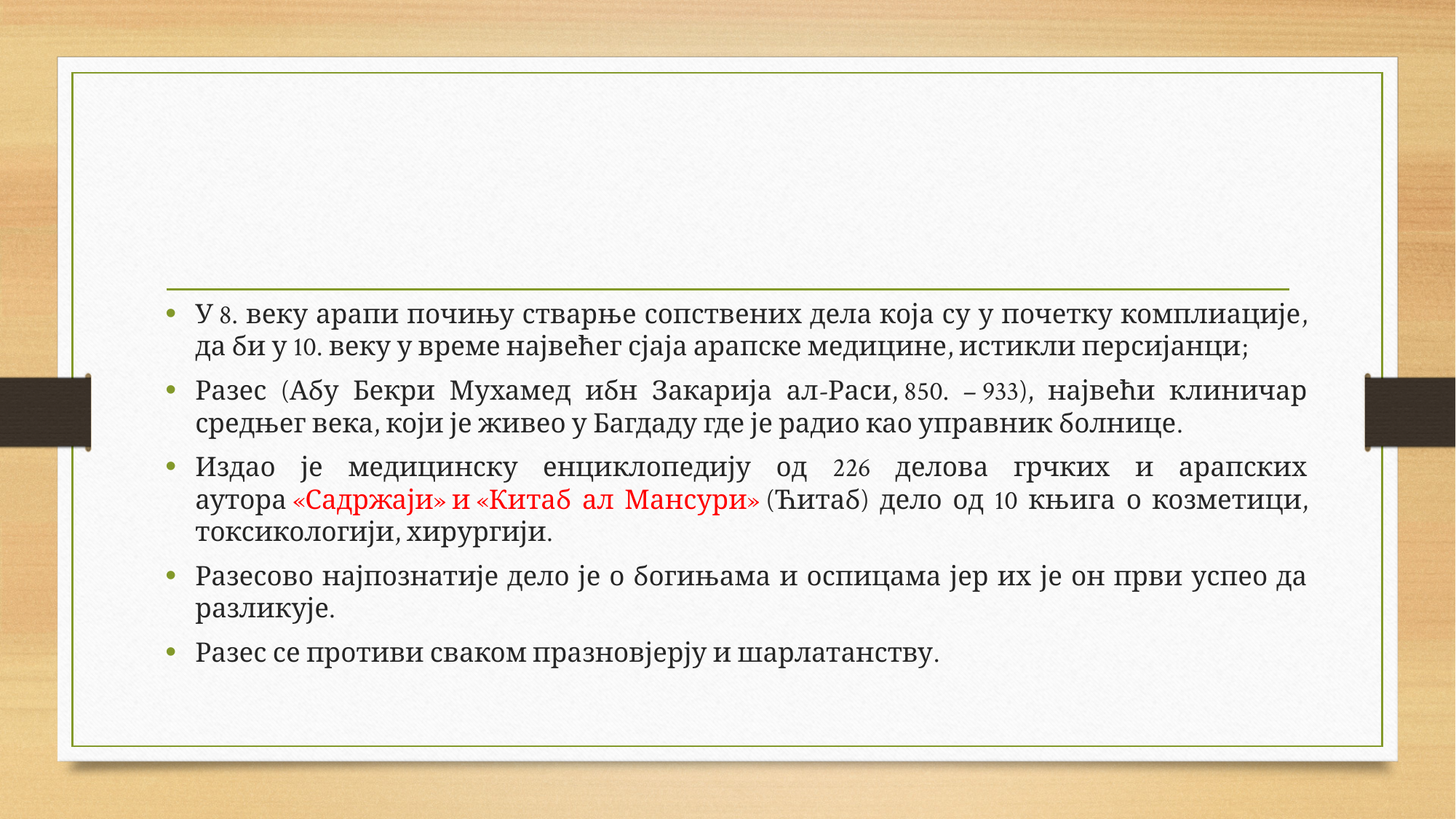

У 8. веку арапи почињу стварње сопствених дела која су у почетку комплиације, да би у 10. веку у време највећег сјаја арапске медицине, истикли персијанци;
Разес (Абу Бекри Мухамед ибн Закарија ал-Раси, 850. – 933), највећи клиничар средњег века, који је живео у Багдаду где је радио као управник болнице.
Издао је медицинску енциклопедију од 226 делова грчких и арапских аутора «Садржаји» и «Китаб ал Мансури» (Ћитаб) дело од 10 књига о козметици, токсикологији, хирургији.
Разесово најпознатије дело је о богињама и оспицама јер их је он први успео да разликује.
Разес се противи сваком празновјерју и шарлатанству.